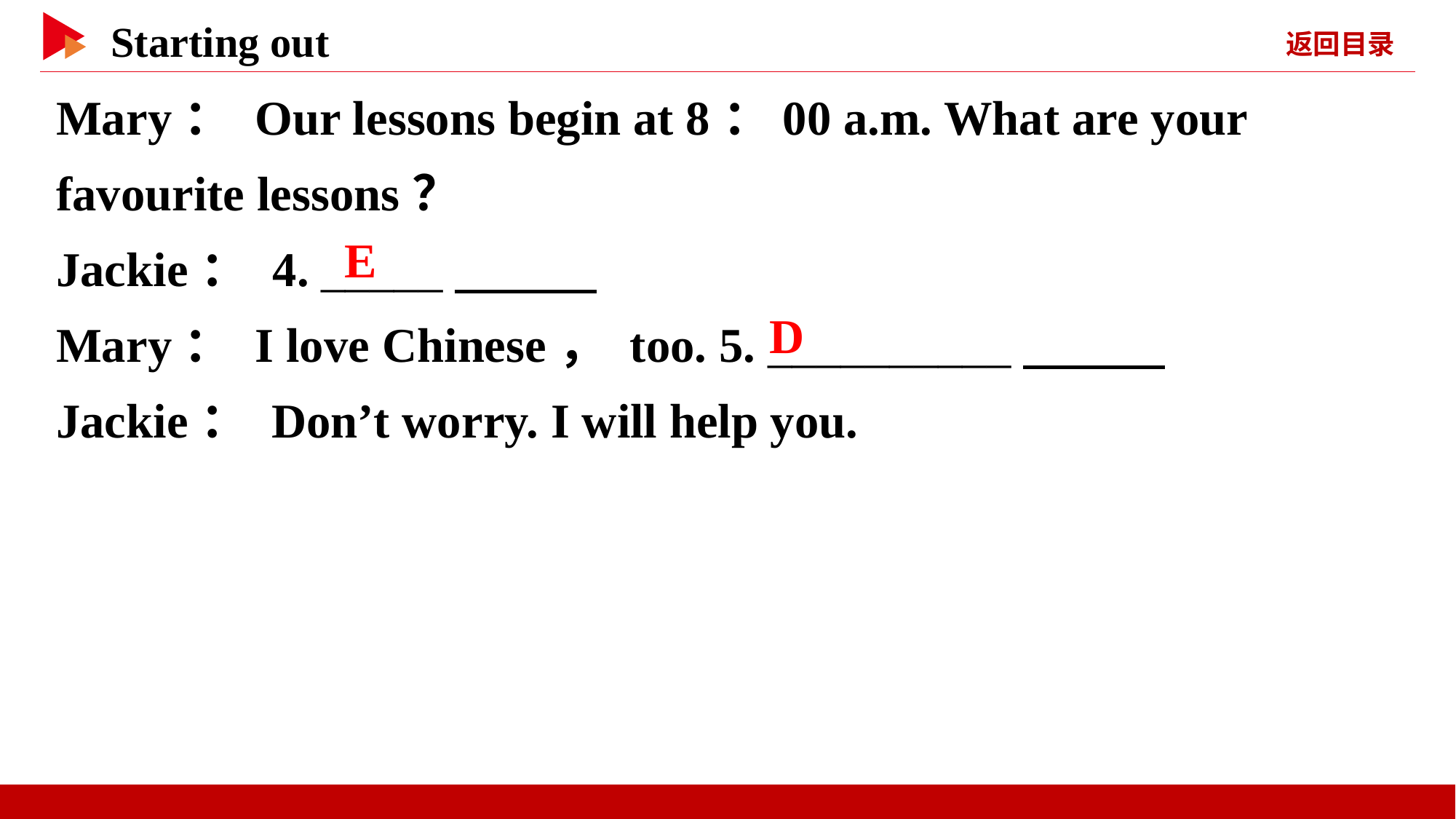

Mary： Our lessons begin at 8：00 a.m. What are your favourite lessons？
Jackie： 4. _____
Mary： I love Chinese， too. 5. __________
Jackie： Don’t worry. I will help you.
　E
　D